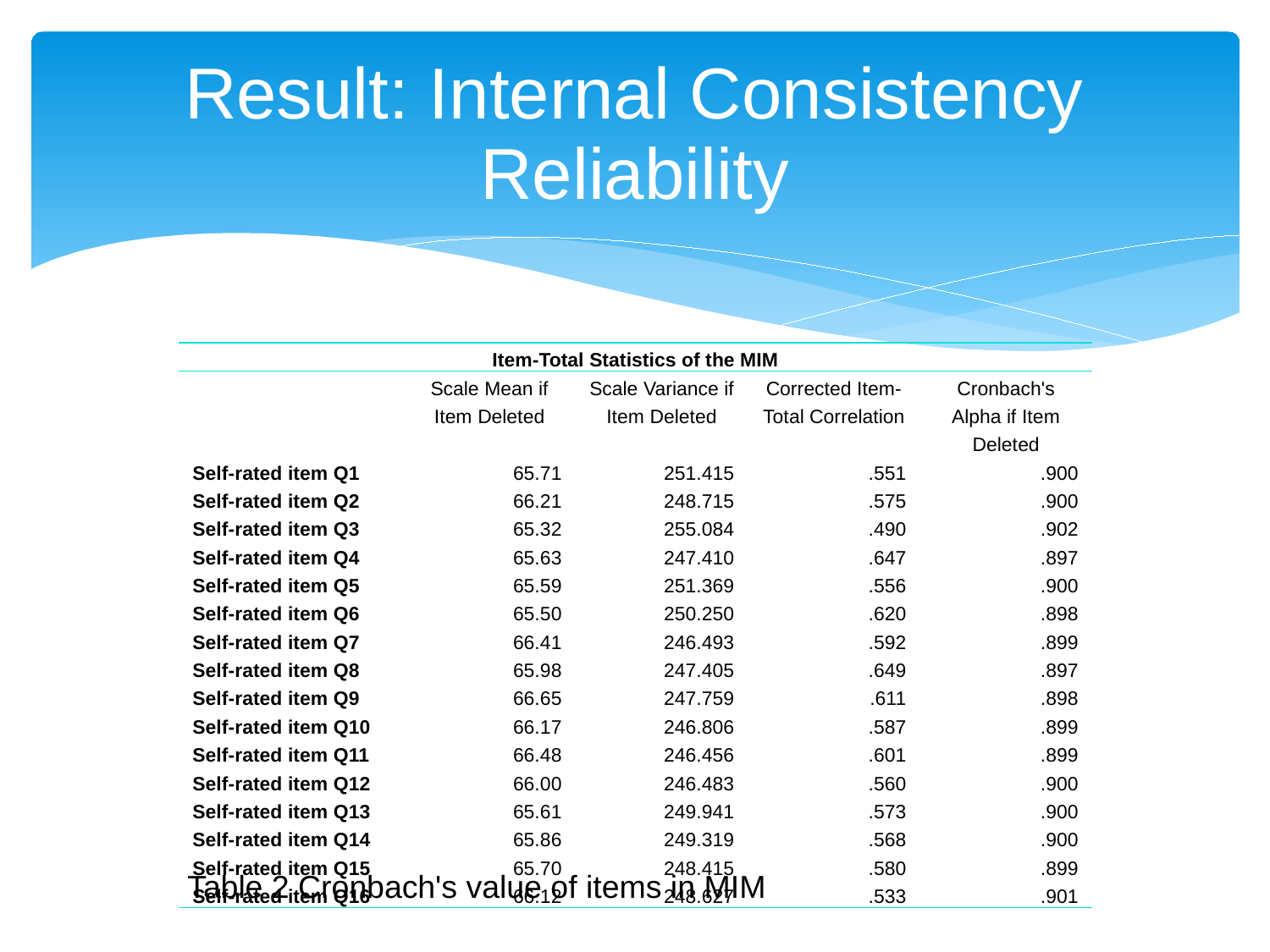

# Result: Internal Consistency Reliability
| Item-Total Statistics of the MIM |  |  |  |  |
| --- | --- | --- | --- | --- |
|  | Scale Mean if Item Deleted | Scale Variance if Item Deleted | Corrected Item-Total Correlation | Cronbach's Alpha if Item Deleted |
| Self-rated item Q1 | 65.71 | 251.415 | .551 | .900 |
| Self-rated item Q2 | 66.21 | 248.715 | .575 | .900 |
| Self-rated item Q3 | 65.32 | 255.084 | .490 | .902 |
| Self-rated item Q4 | 65.63 | 247.410 | .647 | .897 |
| Self-rated item Q5 | 65.59 | 251.369 | .556 | .900 |
| Self-rated item Q6 | 65.50 | 250.250 | .620 | .898 |
| Self-rated item Q7 | 66.41 | 246.493 | .592 | .899 |
| Self-rated item Q8 | 65.98 | 247.405 | .649 | .897 |
| Self-rated item Q9 | 66.65 | 247.759 | .611 | .898 |
| Self-rated item Q10 | 66.17 | 246.806 | .587 | .899 |
| Self-rated item Q11 | 66.48 | 246.456 | .601 | .899 |
| Self-rated item Q12 | 66.00 | 246.483 | .560 | .900 |
| Self-rated item Q13 | 65.61 | 249.941 | .573 | .900 |
| Self-rated item Q14 | 65.86 | 249.319 | .568 | .900 |
| Self-rated item Q15 | 65.70 | 248.415 | .580 | .899 |
| Self-rated item Q16 | 66.12 | 248.627 | .533 | .901 |
Table 2 Cronbach's value of items in MIM